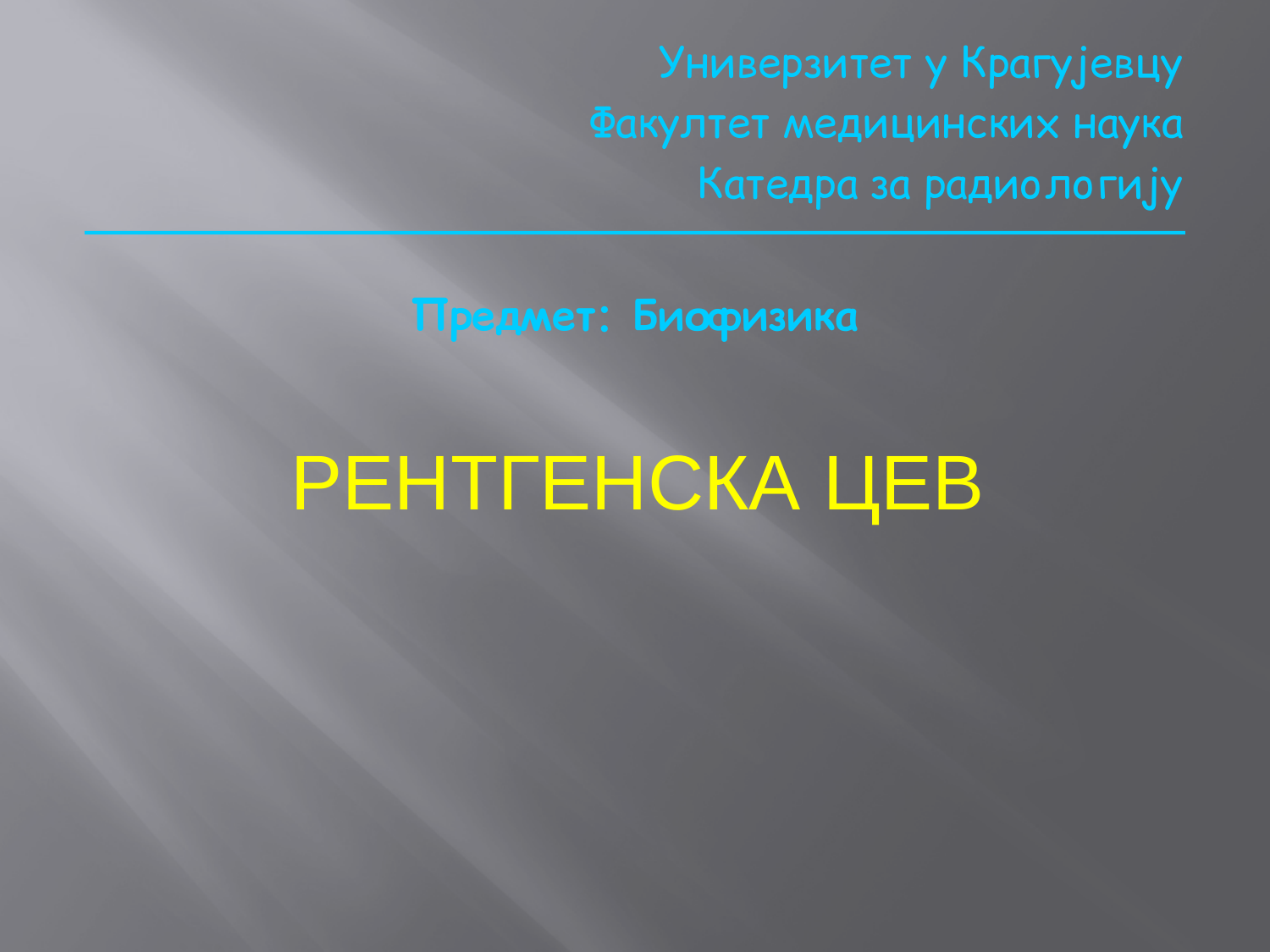

Универзитет у Крагујевцу
Факултет медицинских наука
Катедра за радиологију

Предмет: Биофизика
РЕНТГЕНСКА ЦЕВ